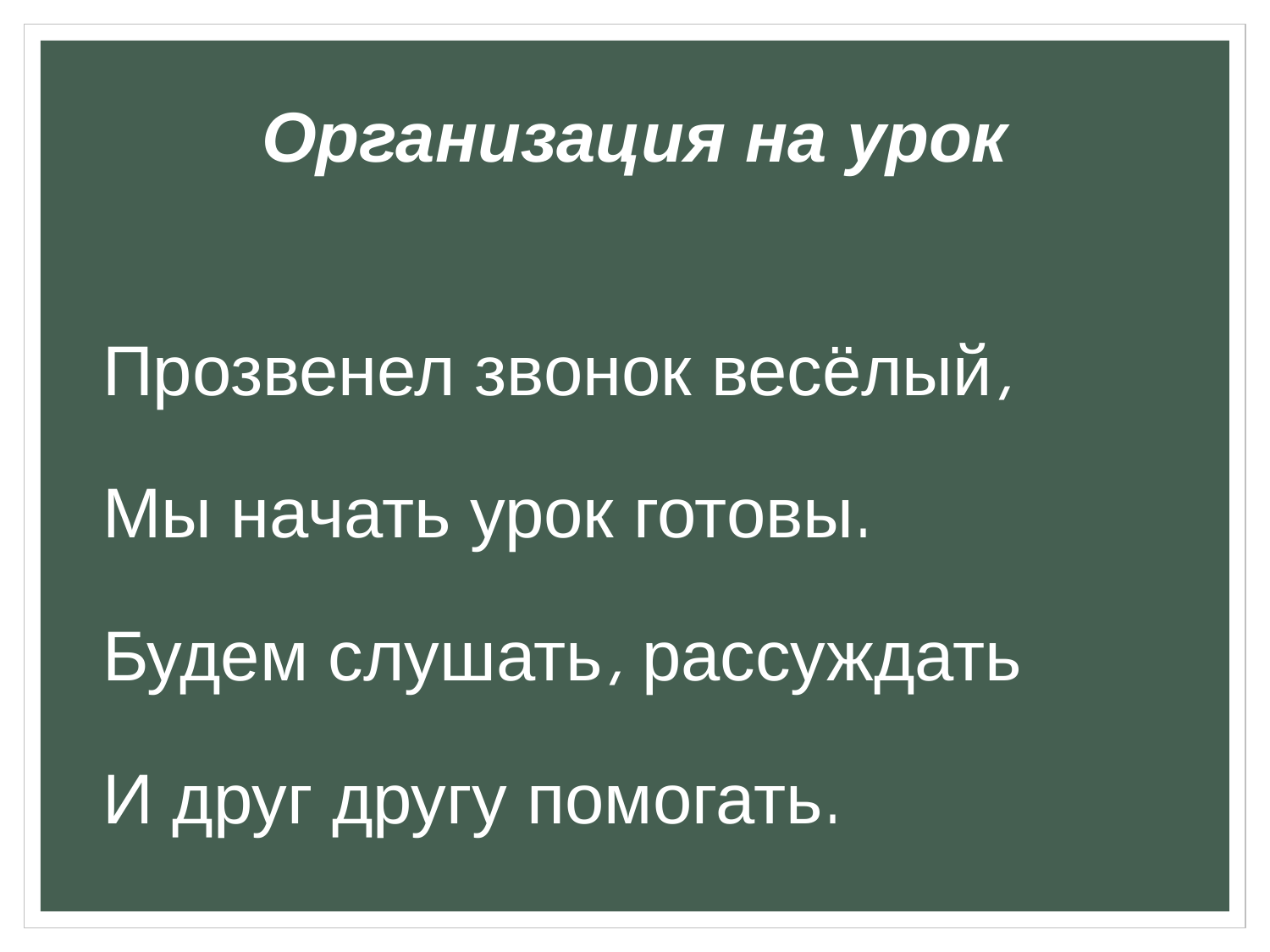

# Организация на урок
Прозвенел звонок весёлый,
Мы начать урок готовы.
Будем слушать, рассуждать
И друг другу помогать.